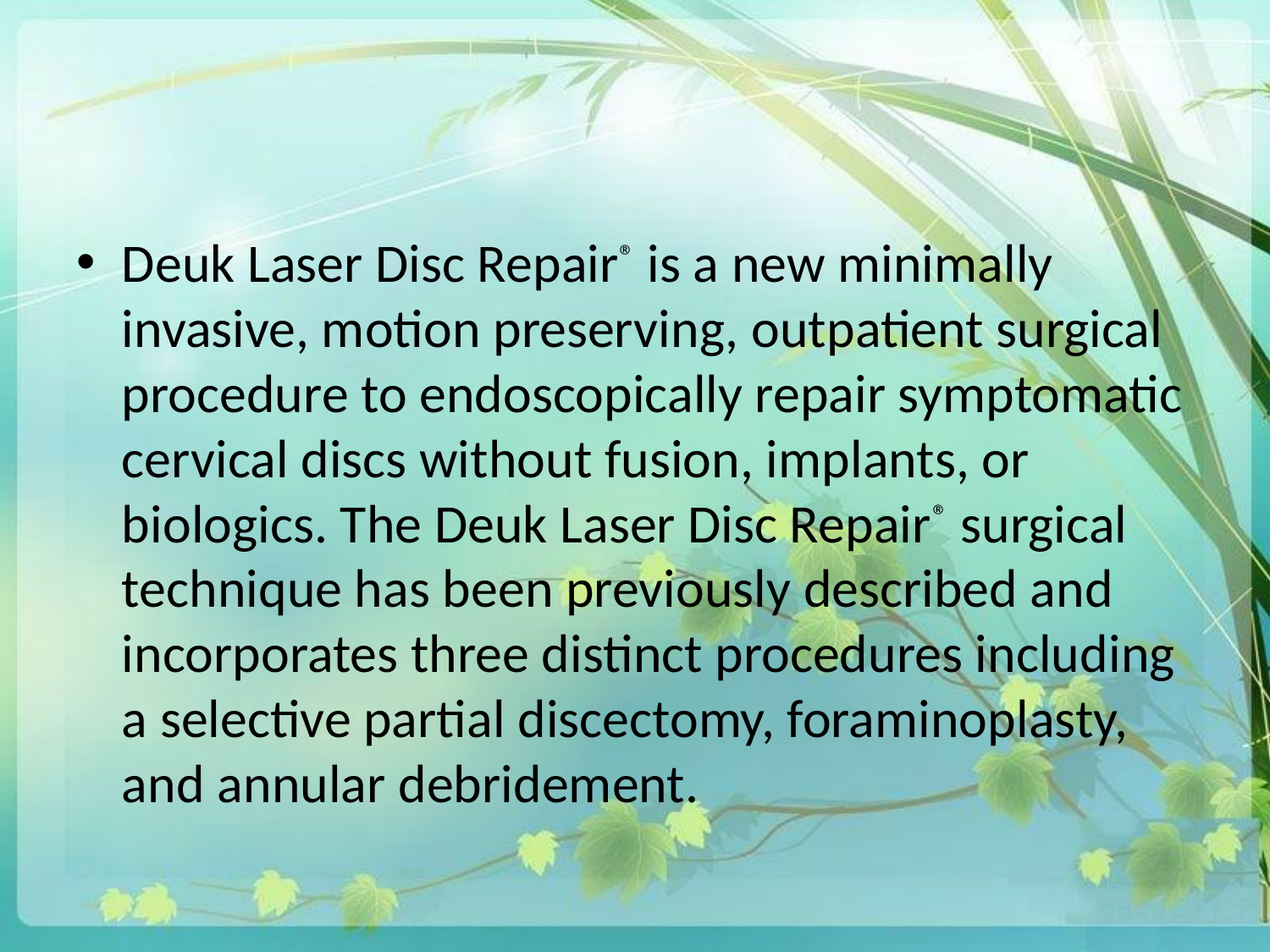

#
Deuk Laser Disc Repair® is a new minimally invasive, motion preserving, outpatient surgical procedure to endoscopically repair symptomatic cervical discs without fusion, implants, or biologics. The Deuk Laser Disc Repair® surgical technique has been previously described and incorporates three distinct procedures including a selective partial discectomy, foraminoplasty, and annular debridement.